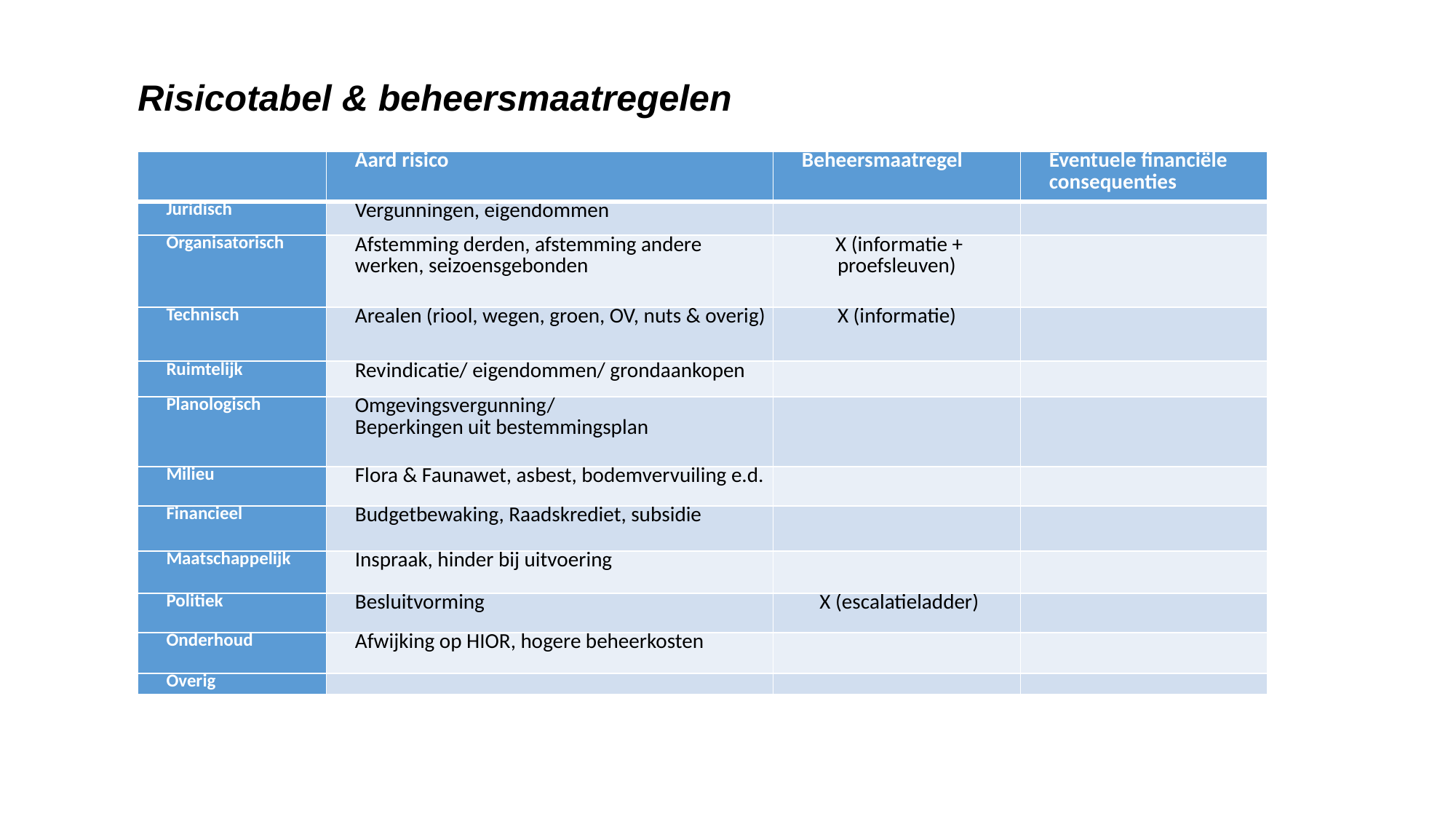

Risicotabel & beheersmaatregelen

|  | Aard risico | Beheersmaatregel | Eventuele financiële consequenties |
| --- | --- | --- | --- |
| Juridisch | Vergunningen, eigendommen |  |  |
| Organisatorisch | Afstemming derden, afstemming andere werken, seizoensgebonden | X (informatie + proefsleuven) |  |
| Technisch | Arealen (riool, wegen, groen, OV, nuts & overig) | X (informatie) |  |
| Ruimtelijk | Revindicatie/ eigendommen/ grondaankopen |  |  |
| Planologisch | Omgevingsvergunning/ Beperkingen uit bestemmingsplan |  |  |
| Milieu | Flora & Faunawet, asbest, bodemvervuiling e.d. |  |  |
| Financieel | Budgetbewaking, Raadskrediet, subsidie |  |  |
| Maatschappelijk | Inspraak, hinder bij uitvoering |  |  |
| Politiek | Besluitvorming | X (escalatieladder) |  |
| Onderhoud | Afwijking op HIOR, hogere beheerkosten |  |  |
| Overig |  |  |  |